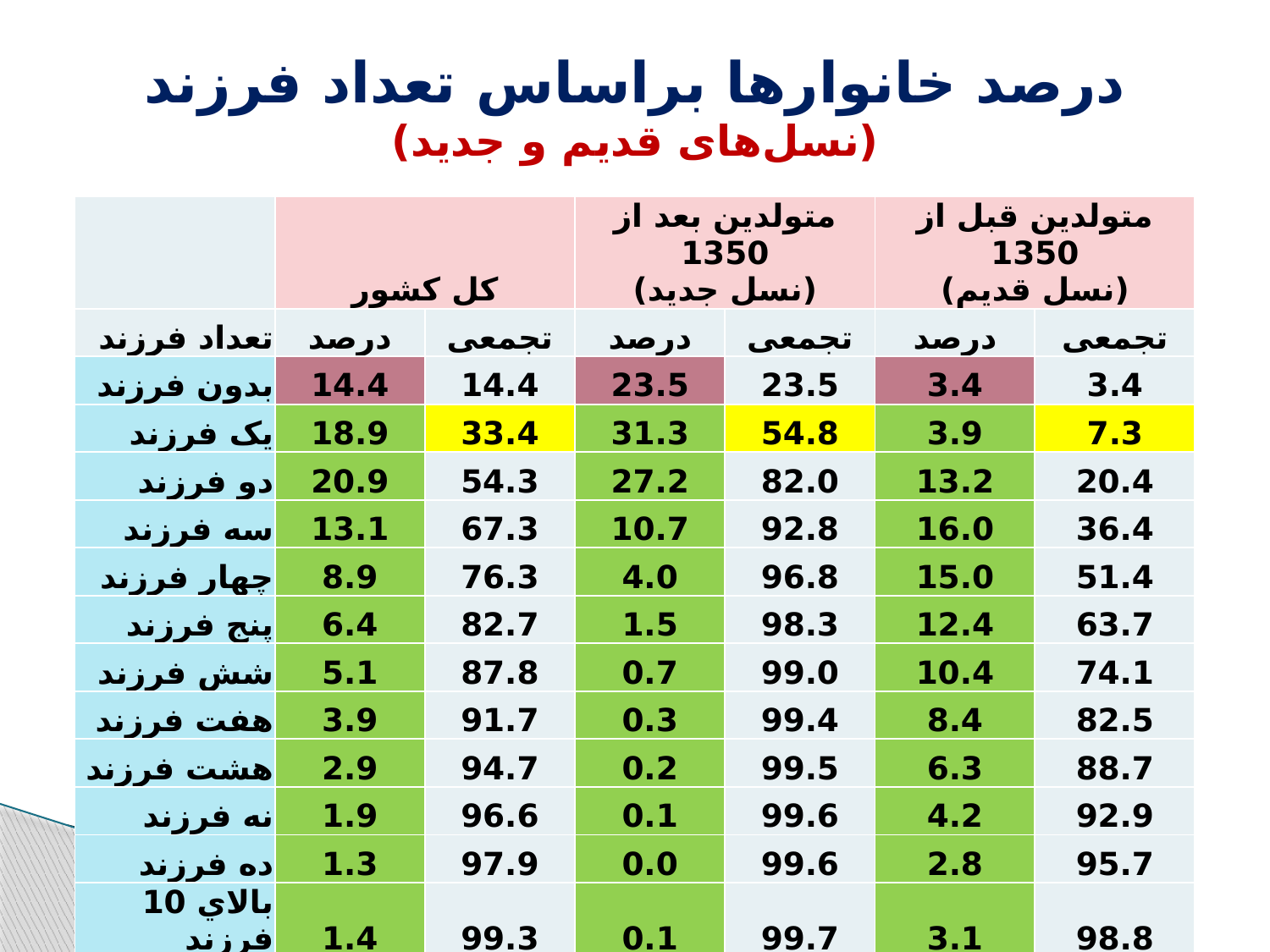

# درصد خانوارها براساس تعداد فرزند (نسل‌های قدیم و جدید)
|  | کل کشور |  | متولدین بعد از 1350 (نسل جدید) |  | متولدین قبل از 1350 (نسل قدیم) |  |
| --- | --- | --- | --- | --- | --- | --- |
| تعداد فرزند | درصد | تجمعی | درصد | تجمعی | درصد | تجمعی |
| بدون فرزند | 14.4 | 14.4 | 23.5 | 23.5 | 3.4 | 3.4 |
| يک فرزند | 18.9 | 33.4 | 31.3 | 54.8 | 3.9 | 7.3 |
| دو فرزند | 20.9 | 54.3 | 27.2 | 82.0 | 13.2 | 20.4 |
| سه فرزند | 13.1 | 67.3 | 10.7 | 92.8 | 16.0 | 36.4 |
| چهار فرزند | 8.9 | 76.3 | 4.0 | 96.8 | 15.0 | 51.4 |
| پنج فرزند | 6.4 | 82.7 | 1.5 | 98.3 | 12.4 | 63.7 |
| شش فرزند | 5.1 | 87.8 | 0.7 | 99.0 | 10.4 | 74.1 |
| هفت فرزند | 3.9 | 91.7 | 0.3 | 99.4 | 8.4 | 82.5 |
| هشت فرزند | 2.9 | 94.7 | 0.2 | 99.5 | 6.3 | 88.7 |
| نه فرزند | 1.9 | 96.6 | 0.1 | 99.6 | 4.2 | 92.9 |
| ده فرزند | 1.3 | 97.9 | 0.0 | 99.6 | 2.8 | 95.7 |
| بالاي 10 فرزند | 1.4 | 99.3 | 0.1 | 99.7 | 3.1 | 98.8 |